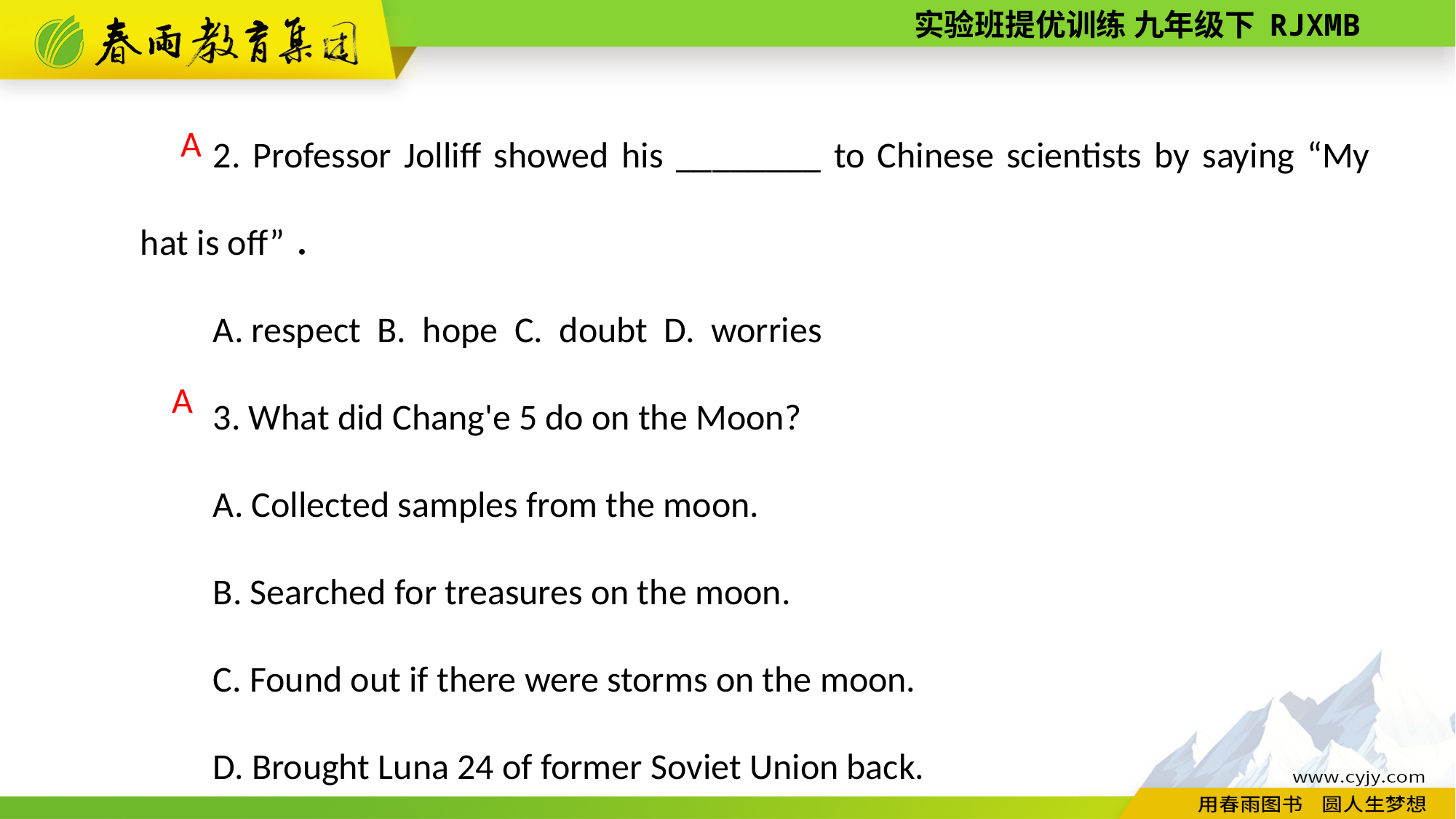

2. Professor Jolliff showed his ________ to Chinese scientists by saying “My hat is off”．
A. respect  B.  hope  C.  doubt  D.  worries
3. What did Chang'e 5 do on the Moon?
A. Collected samples from the moon.
B. Searched for treasures on the moon.
C. Found out if there were storms on the moon.
D. Brought Luna 24 of former Soviet Union back.
 A
A